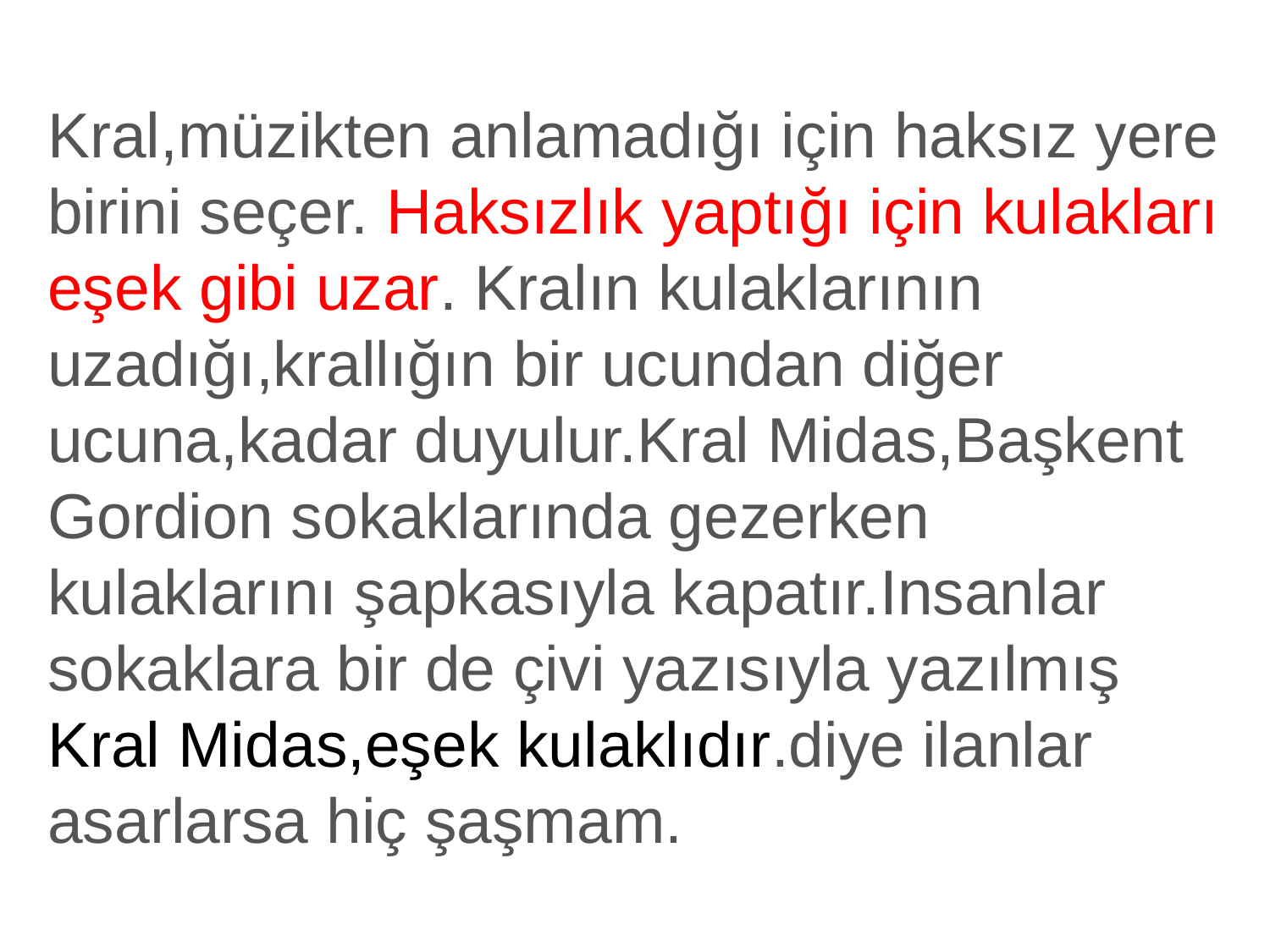

Kral,müzikten anlamadığı için haksız yere birini seçer. Haksızlık yaptığı için kulakları eşek gibi uzar. Kralın kulaklarının uzadığı,krallığın bir ucundan diğer ucuna,kadar duyulur.Kral Midas,Başkent Gordion sokaklarında gezerken kulaklarını şapkasıyla kapatır.Insanlar sokaklara bir de çivi yazısıyla yazılmış Kral Midas,eşek kulaklıdır.diye ilanlar asarlarsa hiç şaşmam.